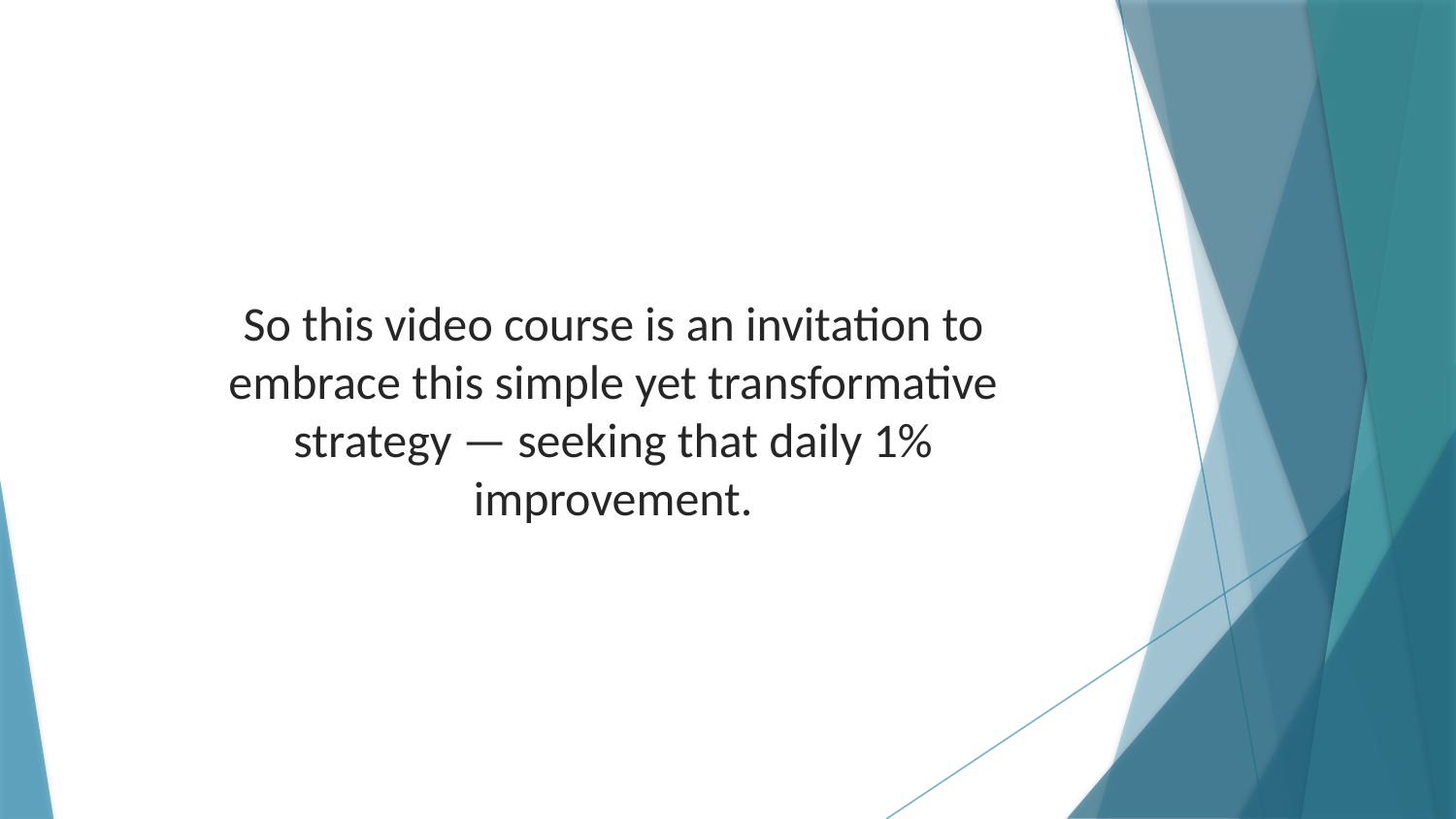

So this video course is an invitation to embrace this simple yet transformative strategy — seeking that daily 1% improvement.